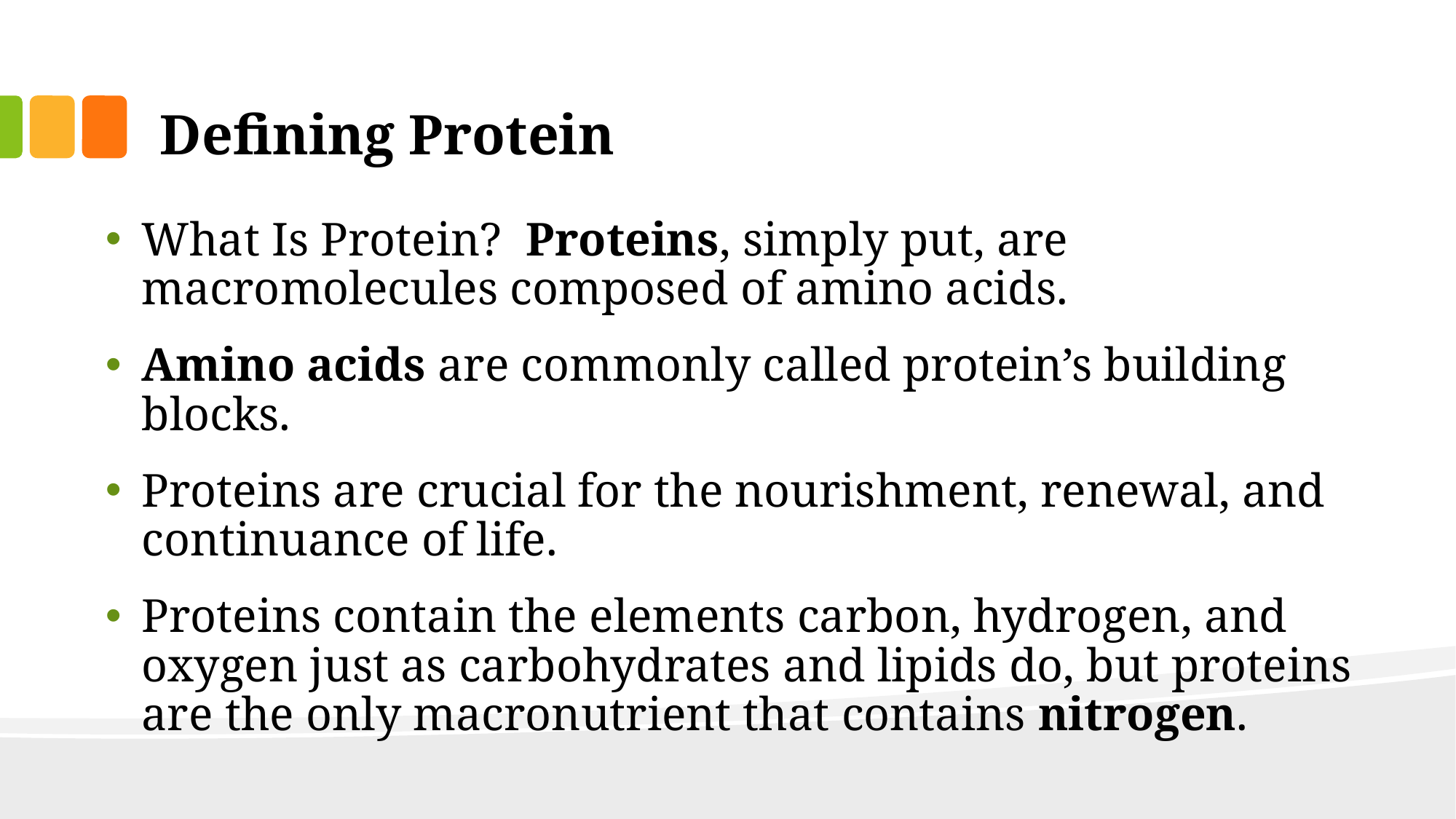

# Defining Protein
What Is Protein?  Proteins, simply put, are macromolecules composed of amino acids.
Amino acids are commonly called protein’s building blocks.
Proteins are crucial for the nourishment, renewal, and continuance of life.
Proteins contain the elements carbon, hydrogen, and oxygen just as carbohydrates and lipids do, but proteins are the only macronutrient that contains nitrogen.